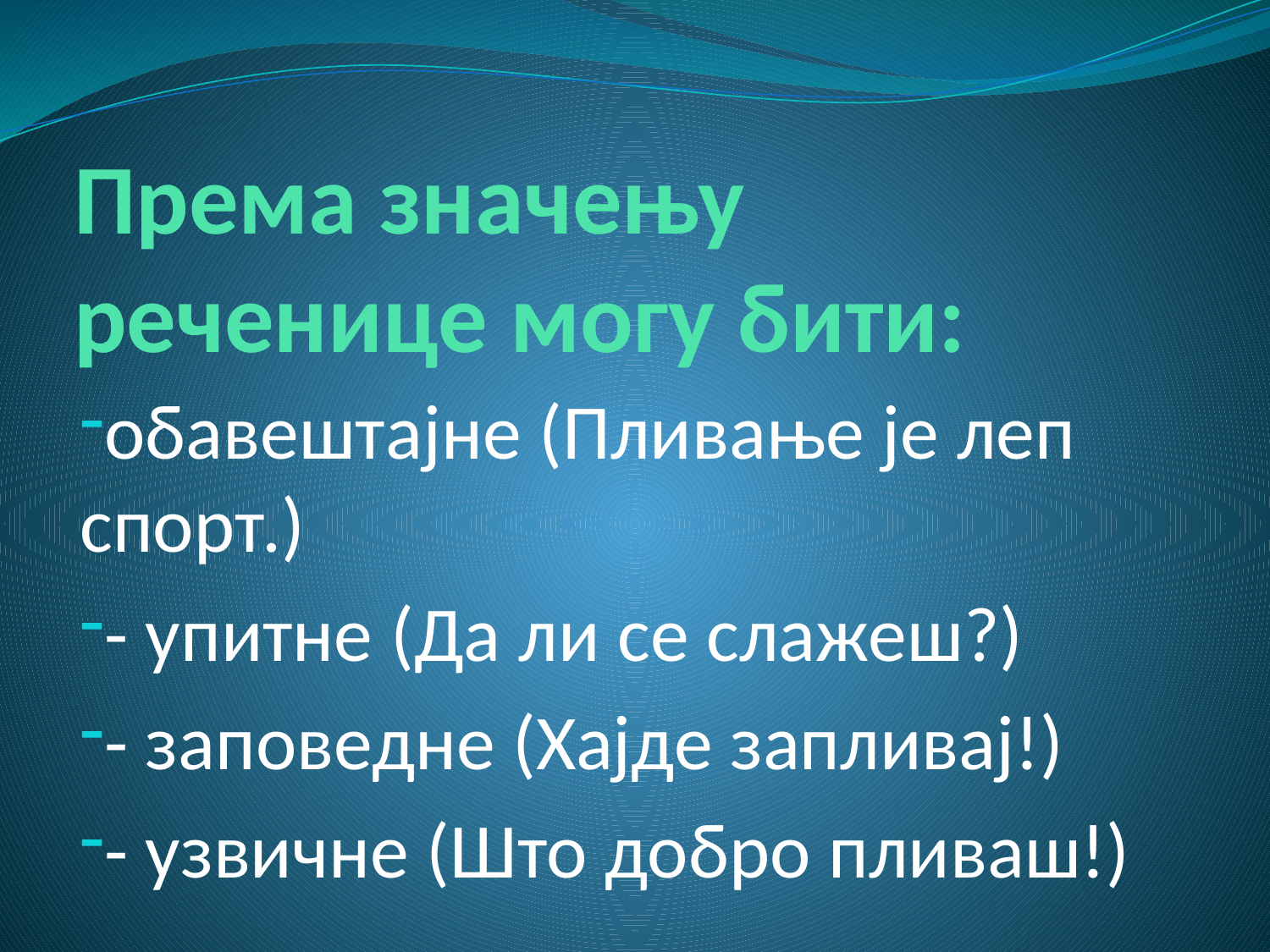

# Према значењу реченице могу бити:
обавештајне (Пливање је леп спорт.)
- упитне (Да ли се слажеш?)
- заповедне (Хајде запливај!)
- узвичне (Што добро пливаш!)